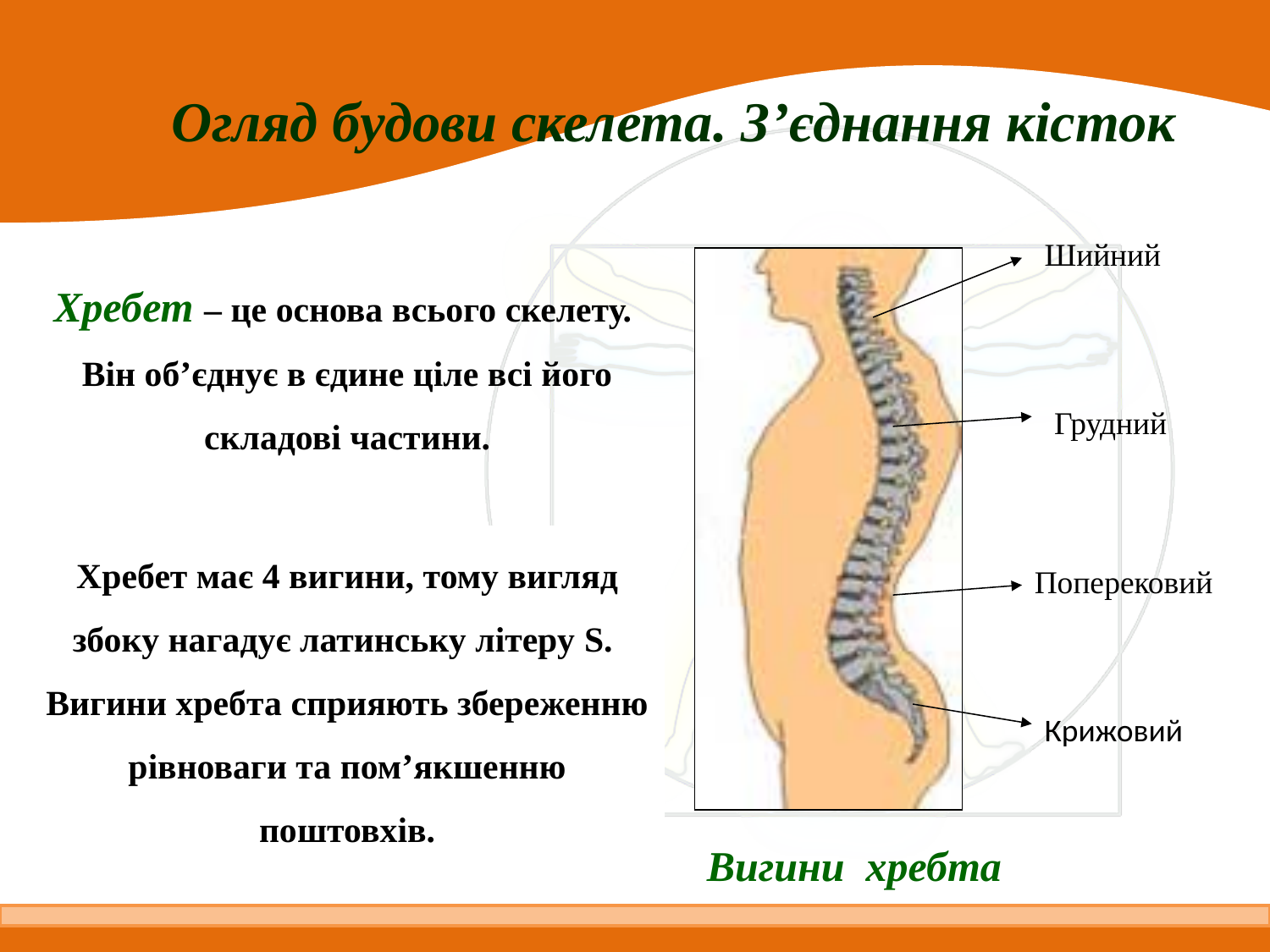

Огляд будови скелета. З’єднання кісток
Шийний
Хребет – це основа всього скелету.
Він об’єднує в єдине ціле всі його складові частини.

Грудний

Хребет має 4 вигини, тому вигляд збоку нагадує латинську літеру S.
Вигини хребта сприяють збереженню рівноваги та пом’якшенню поштовхів.
Поперековий

Крижовий
Вигини  хребта